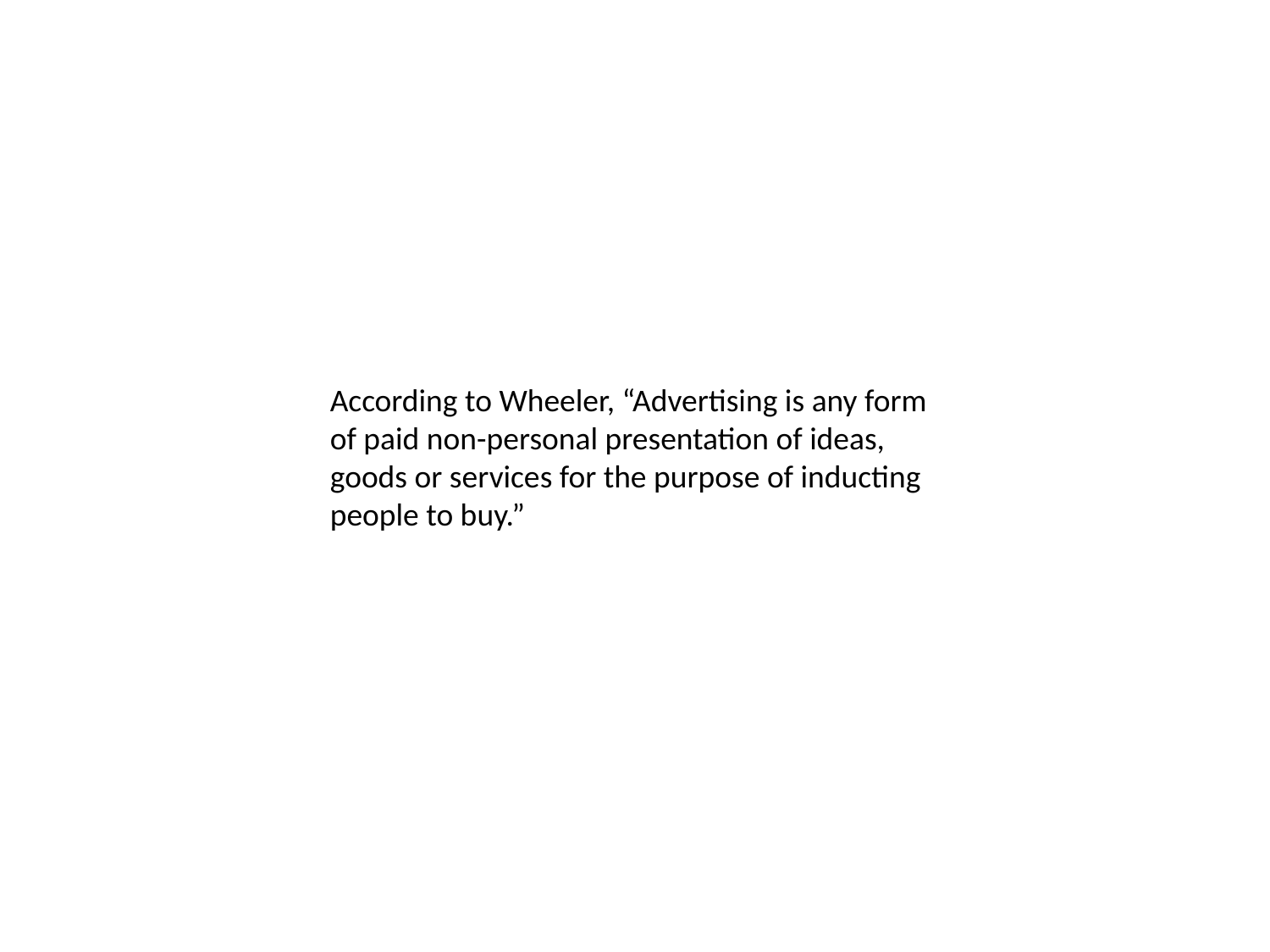

According to Wheeler, “Advertising is any form of paid non-personal presentation of ideas, goods or services for the purpose of inducting people to buy.”